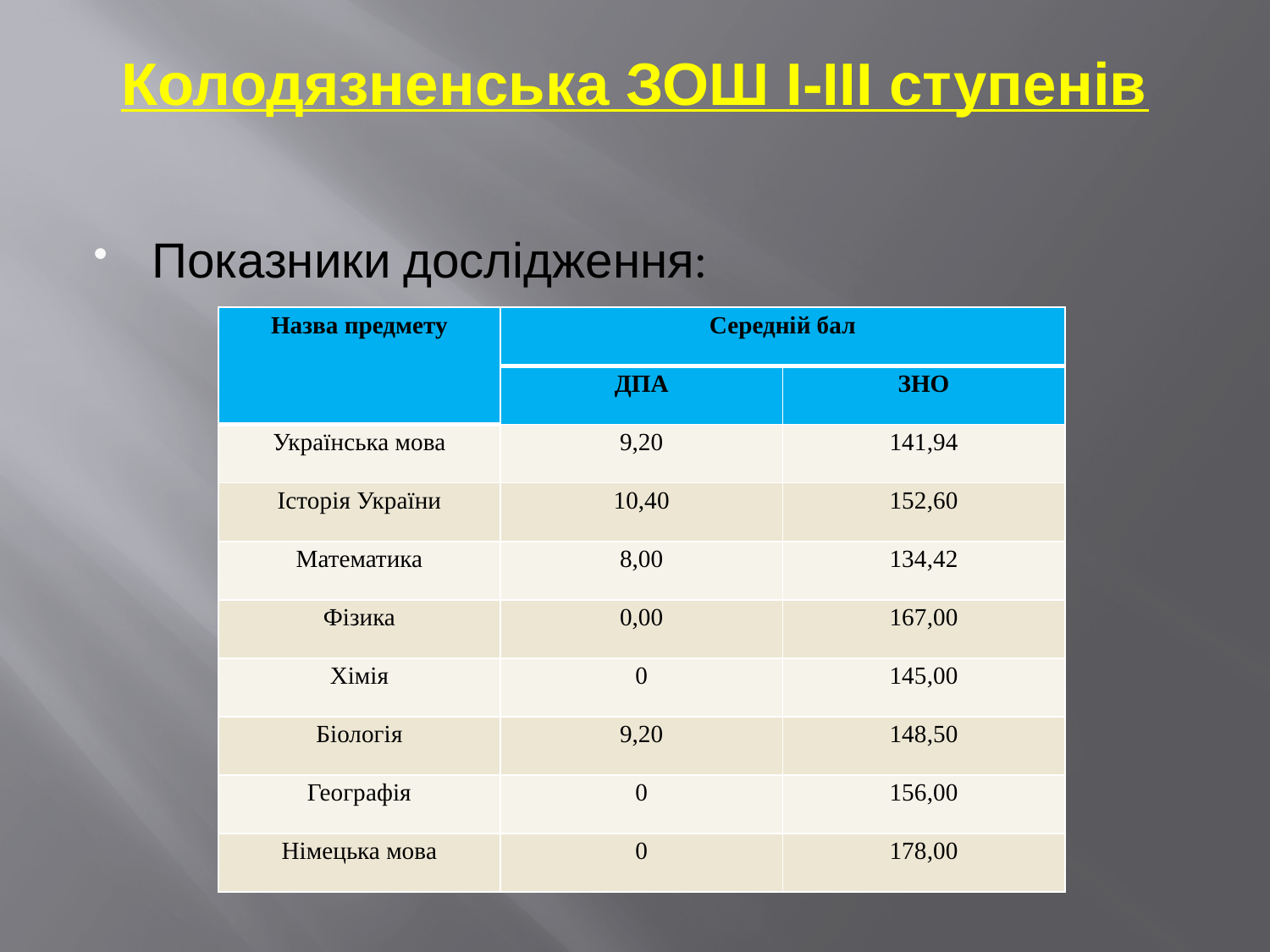

# Колодязненська ЗОШ І-ІІІ ступенів
Показники дослідження:

| Назва предмету | Середній бал |  |
| --- | --- | --- |
|  | ДПА | ЗНО |
| Українська мова | 9,20 | 141,94 |
| Історія України | 10,40 | 152,60 |
| Математика | 8,00 | 134,42 |
| Фізика | 0,00 | 167,00 |
| Хімія | 0 | 145,00 |
| Біологія | 9,20 | 148,50 |
| Географія | 0 | 156,00 |
| Німецька мова | 0 | 178,00 |